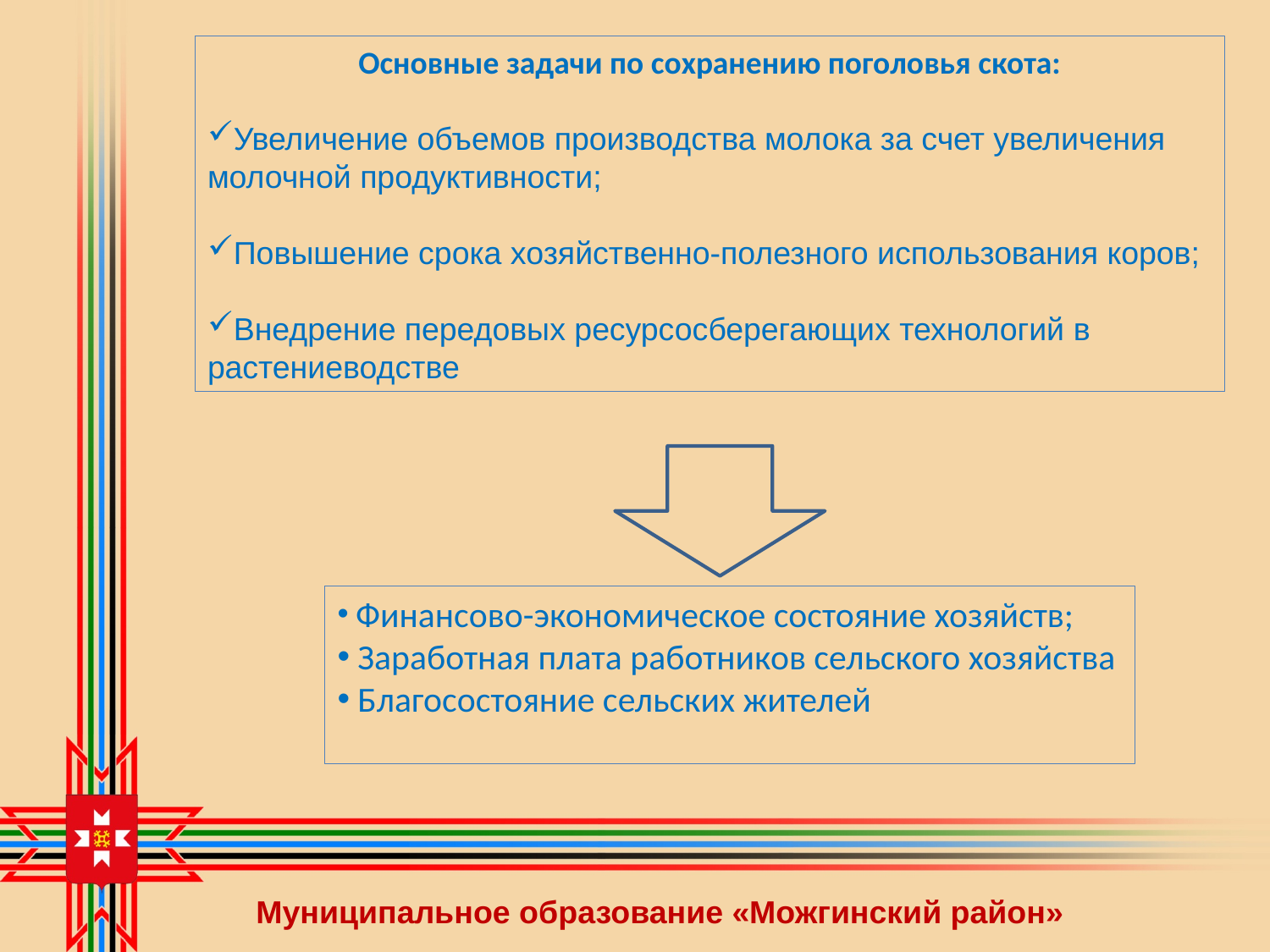

Основные задачи по сохранению поголовья скота:

Увеличение объемов производства молока за счет увеличения молочной продуктивности;

Повышение срока хозяйственно-полезного использования коров;

Внедрение передовых ресурсосберегающих технологий в растениеводстве

 Финансово-экономическое состояние хозяйств;
 Заработная плата работников сельского хозяйства
 Благосостояние сельских жителей

Муниципальное образование «Можгинский район»